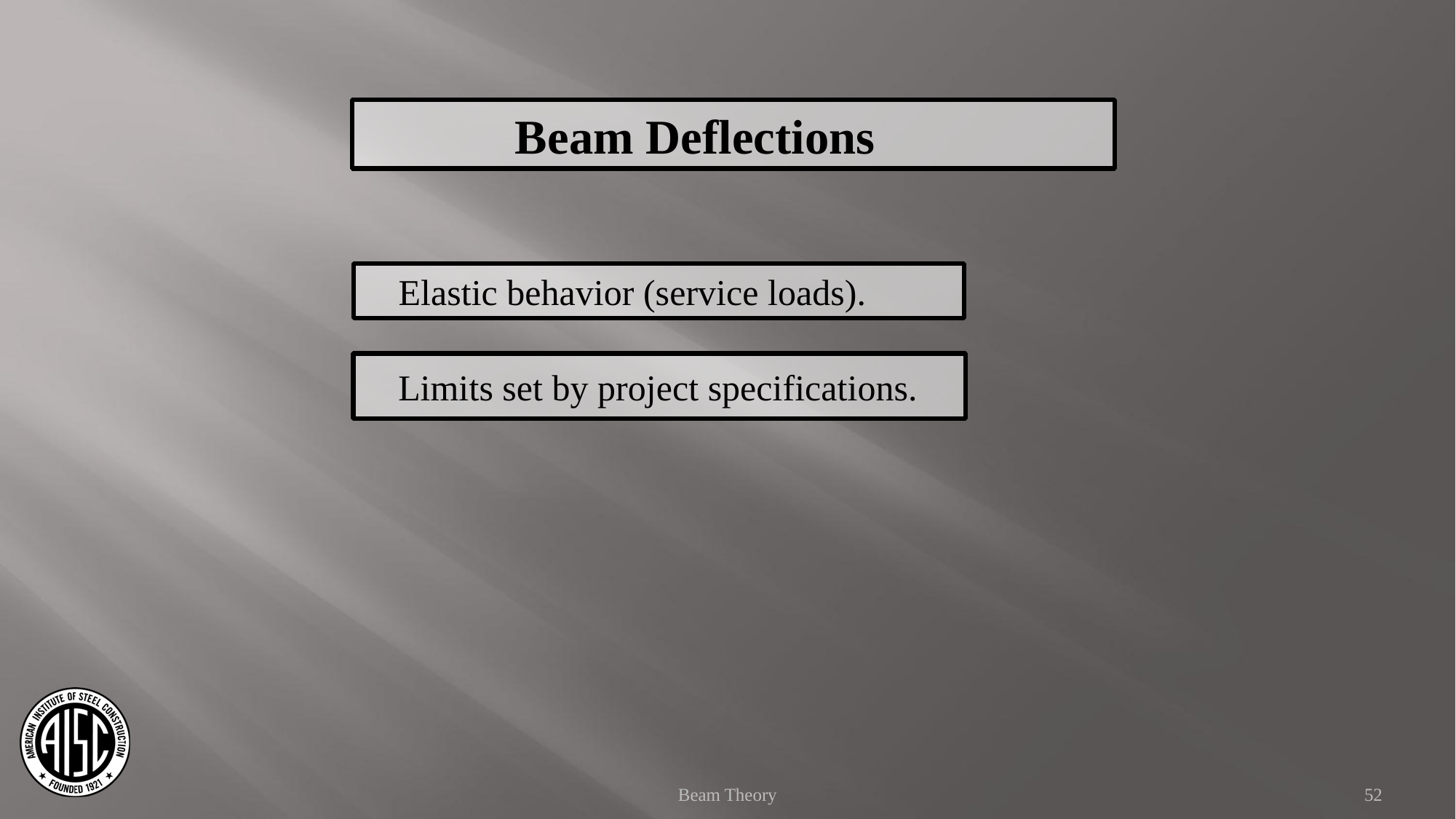

Beam Deflections
	Elastic behavior (service loads).
	Limits set by project specifications.
Beam Theory
52